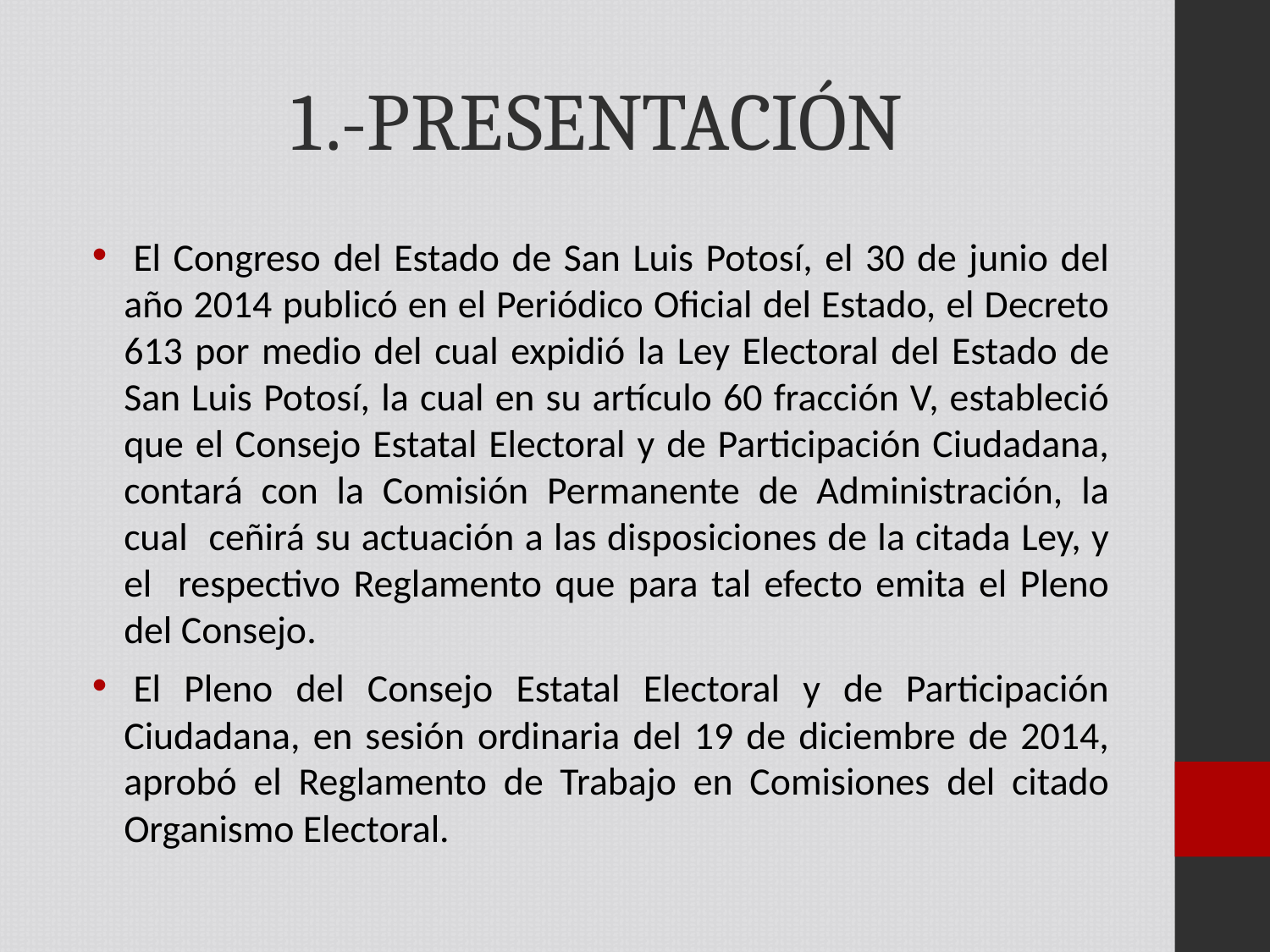

# 1.-PRESENTACIÓN
 El Congreso del Estado de San Luis Potosí, el 30 de junio del año 2014 publicó en el Periódico Oficial del Estado, el Decreto 613 por medio del cual expidió la Ley Electoral del Estado de San Luis Potosí, la cual en su artículo 60 fracción V, estableció que el Consejo Estatal Electoral y de Participación Ciudadana, contará con la Comisión Permanente de Administración, la cual  ceñirá su actuación a las disposiciones de la citada Ley, y el  respectivo Reglamento que para tal efecto emita el Pleno del Consejo.
 El Pleno del Consejo Estatal Electoral y de Participación Ciudadana, en sesión ordinaria del 19 de diciembre de 2014, aprobó el Reglamento de Trabajo en Comisiones del citado Organismo Electoral.